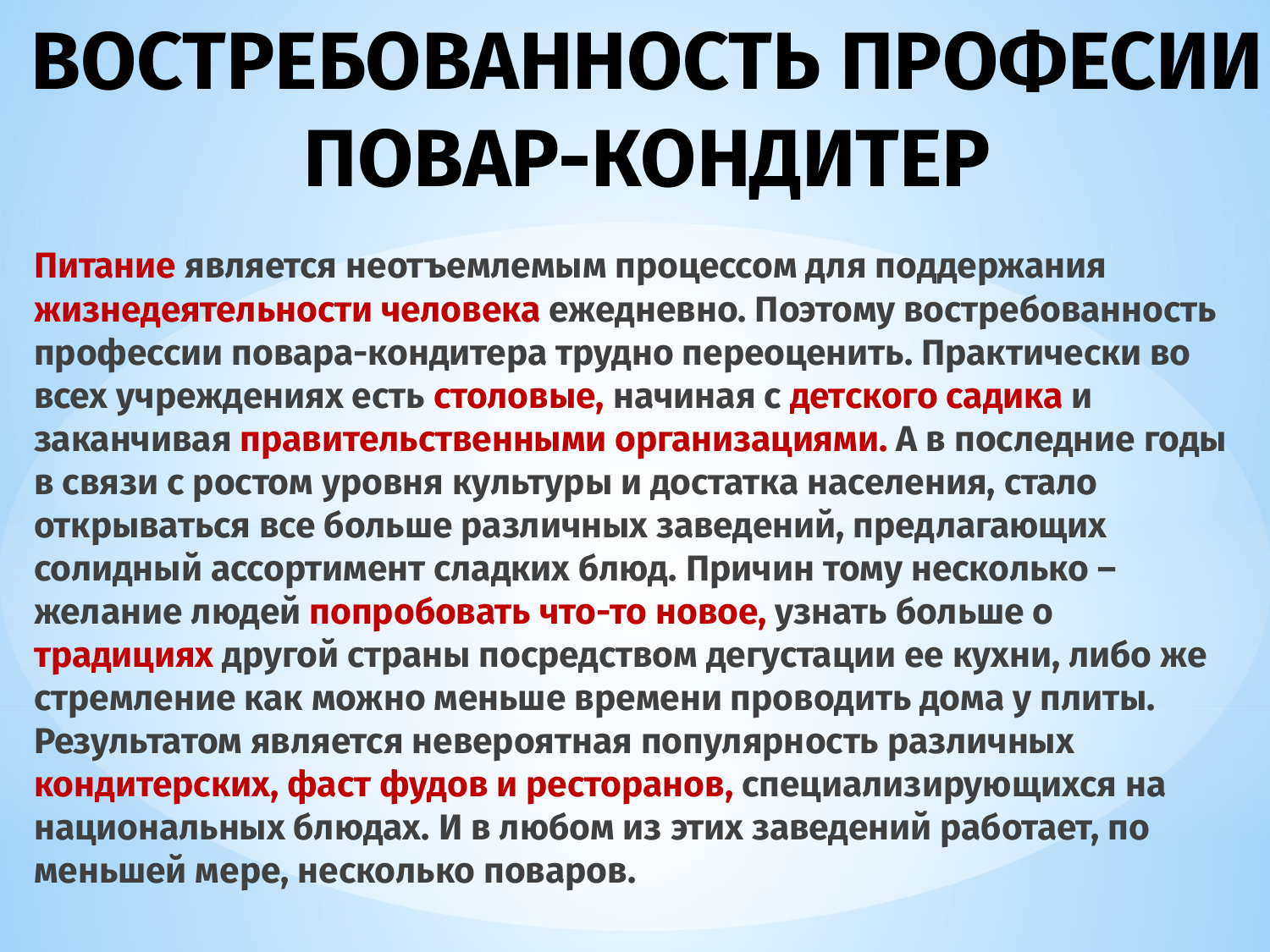

# ВОСТРЕБОВАННОСТЬ ПРОФЕСИИ ПОВАР-КОНДИТЕР
Питание является неотъемлемым процессом для поддержания жизнедеятельности человека ежедневно. Поэтому востребованность профессии повара-кондитера трудно переоценить. Практически во всех учреждениях есть столовые, начиная с детского садика и заканчивая правительственными организациями. А в последние годы в связи с ростом уровня культуры и достатка населения, стало открываться все больше различных заведений, предлагающих солидный ассортимент сладких блюд. Причин тому несколько – желание людей попробовать что-то новое, узнать больше о традициях другой страны посредством дегустации ее кухни, либо же стремление как можно меньше времени проводить дома у плиты. Результатом является невероятная популярность различных кондитерских, фаст фудов и ресторанов, специализирующихся на национальных блюдах. И в любом из этих заведений работает, по меньшей мере, несколько поваров.